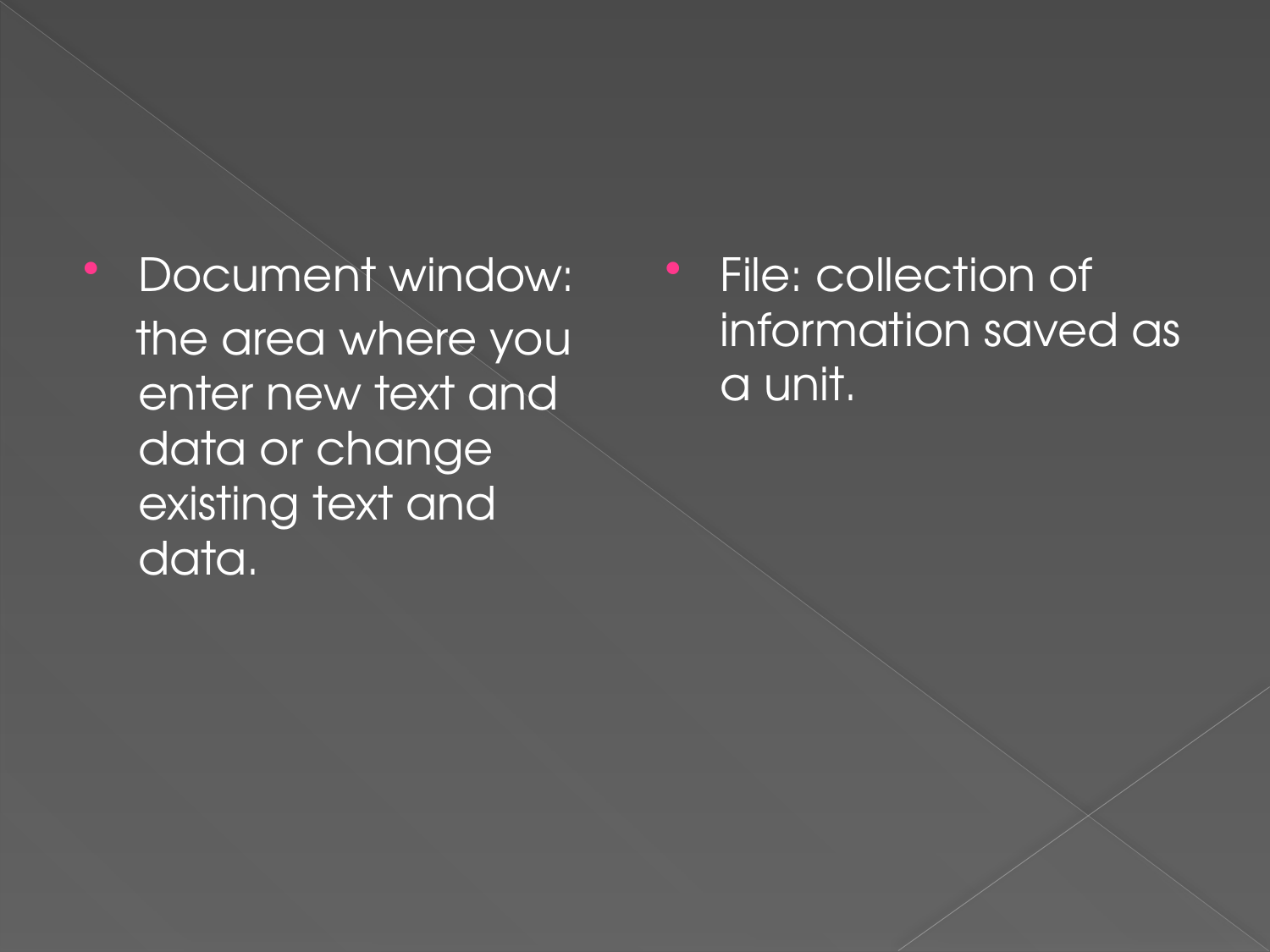

Document window:
    the area where you enter new text and data or change existing text and data.
File: collection of information saved as a unit.